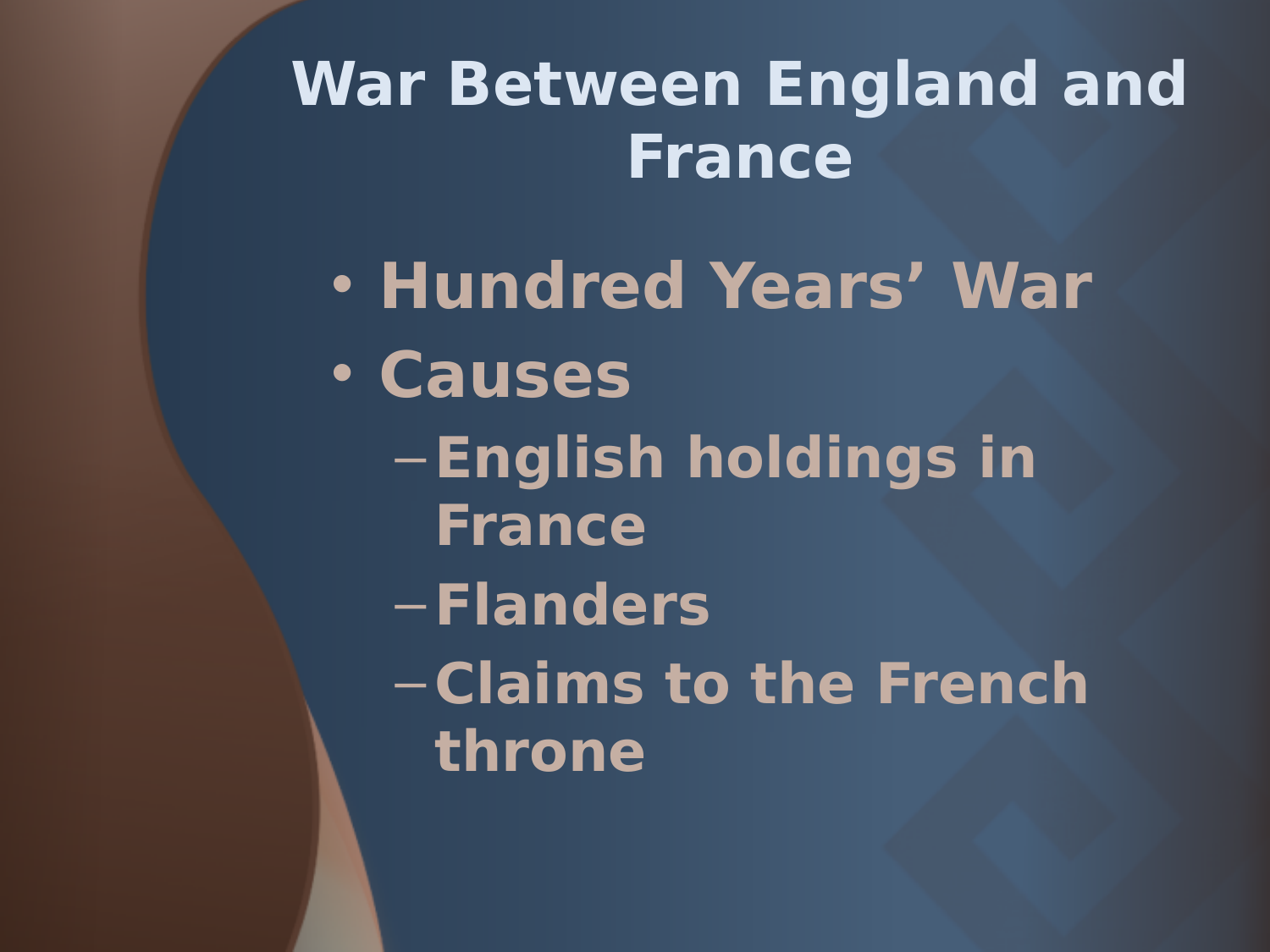

# War Between England and France
Hundred Years’ War
Causes
English holdings in France
Flanders
Claims to the French throne